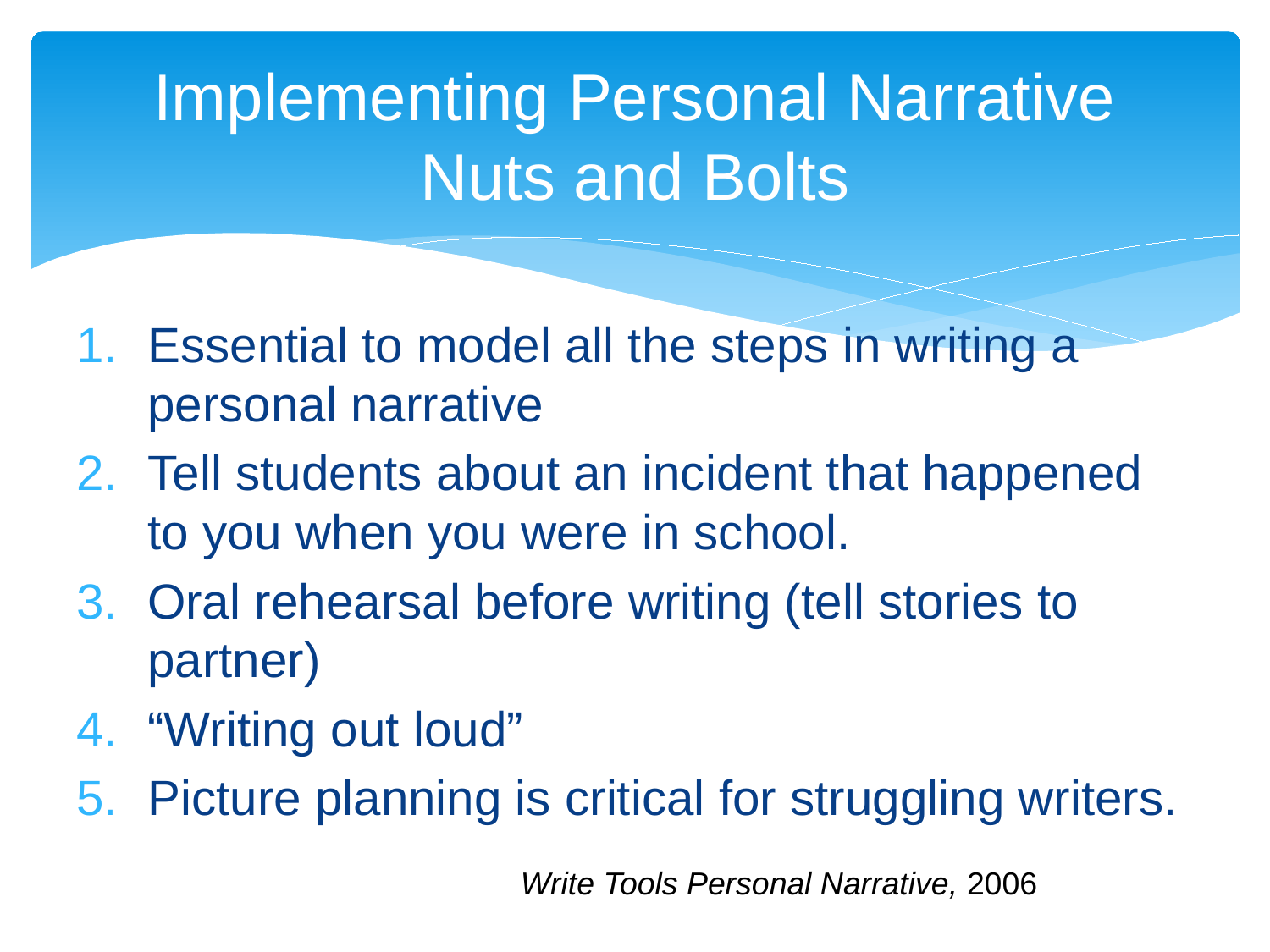

# Implementing Personal Narrative Nuts and Bolts
Essential to model all the steps in writing a personal narrative
Tell students about an incident that happened to you when you were in school.
Oral rehearsal before writing (tell stories to partner)
“Writing out loud”
Picture planning is critical for struggling writers.
Write Tools Personal Narrative, 2006